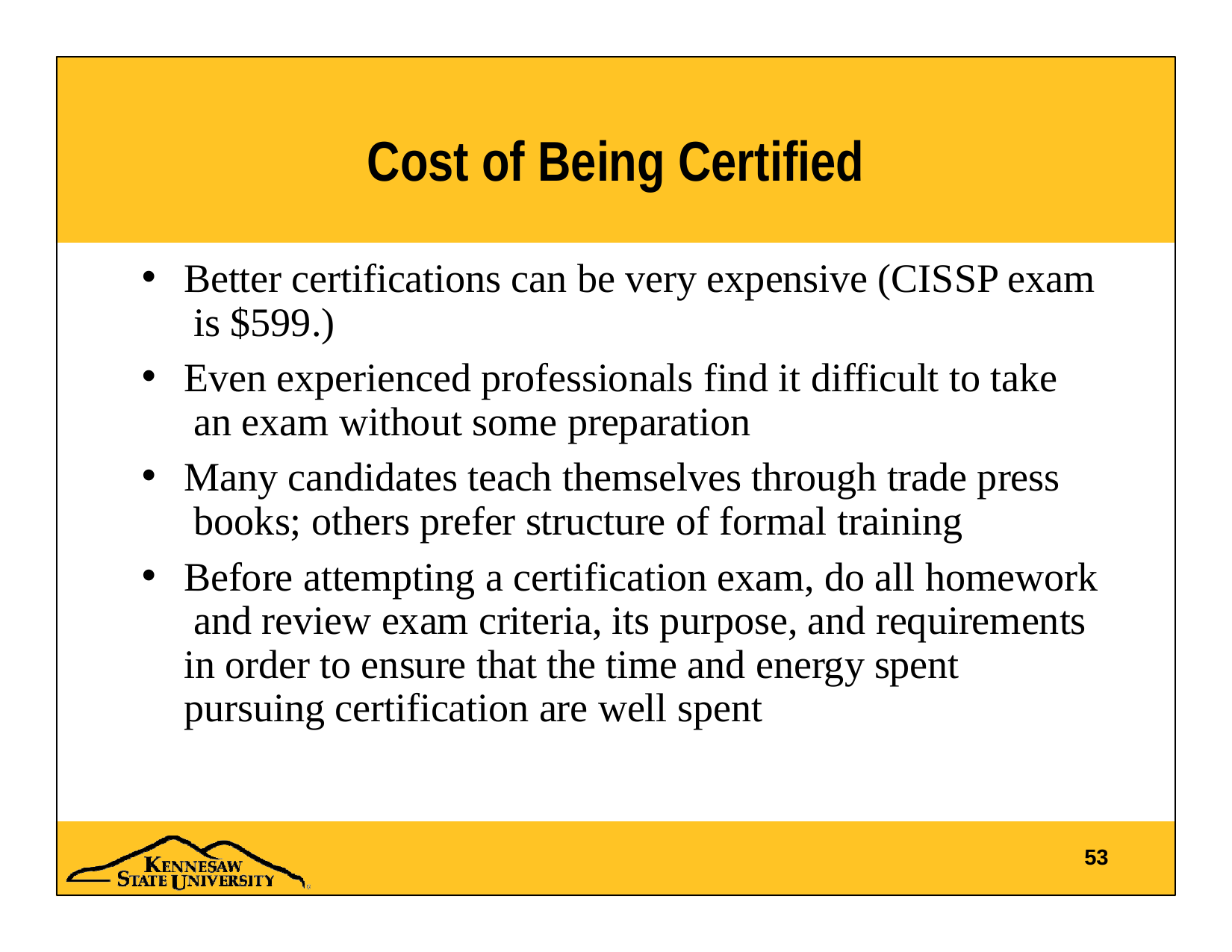

# Cost of Being Certified
Better certifications can be very expensive (CISSP exam  is $599.)
Even experienced professionals find it difficult to take  an exam without some preparation
Many candidates teach themselves through trade press  books; others prefer structure of formal training
Before attempting a certification exam, do all homework  and review exam criteria, its purpose, and requirements  in order to ensure that the time and energy spent  pursuing certification are well spent

53